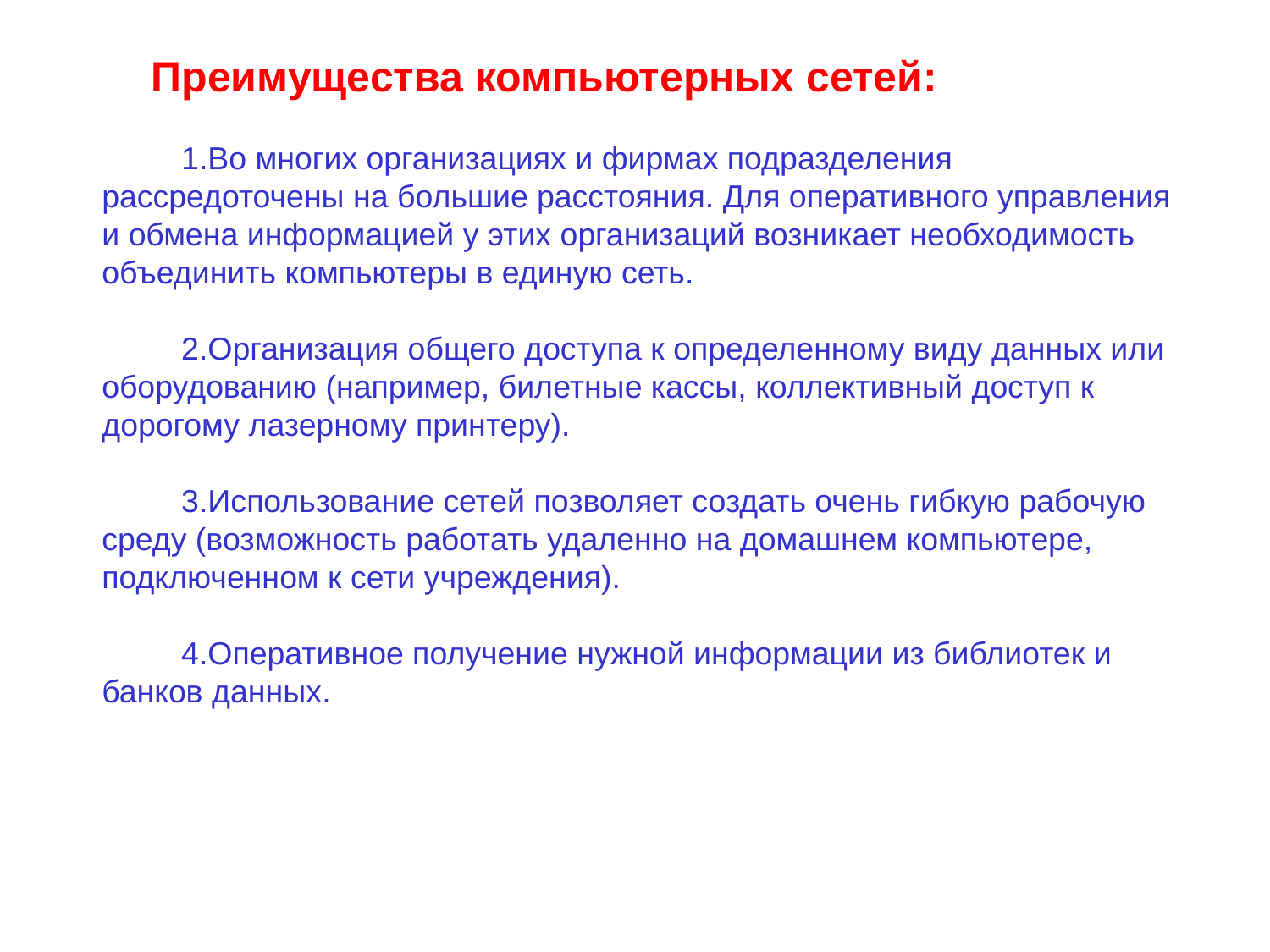

Преимущества компьютерных сетей:

Во многих организациях и фирмах подразделения рассредоточены на большие расстояния. Для оперативного управления и обмена информацией у этих организаций возникает необходимость объединить компьютеры в единую сеть.

Организация общего доступа к определенному виду данных или оборудованию (например, билетные кассы, коллективный доступ к дорогому лазерному принтеру).

Использование сетей позволяет создать очень гибкую рабочую среду (возможность работать удаленно на домашнем компьютере, подключенном к сети учреждения).

Оперативное получение нужной информации из библиотек и банков данных.